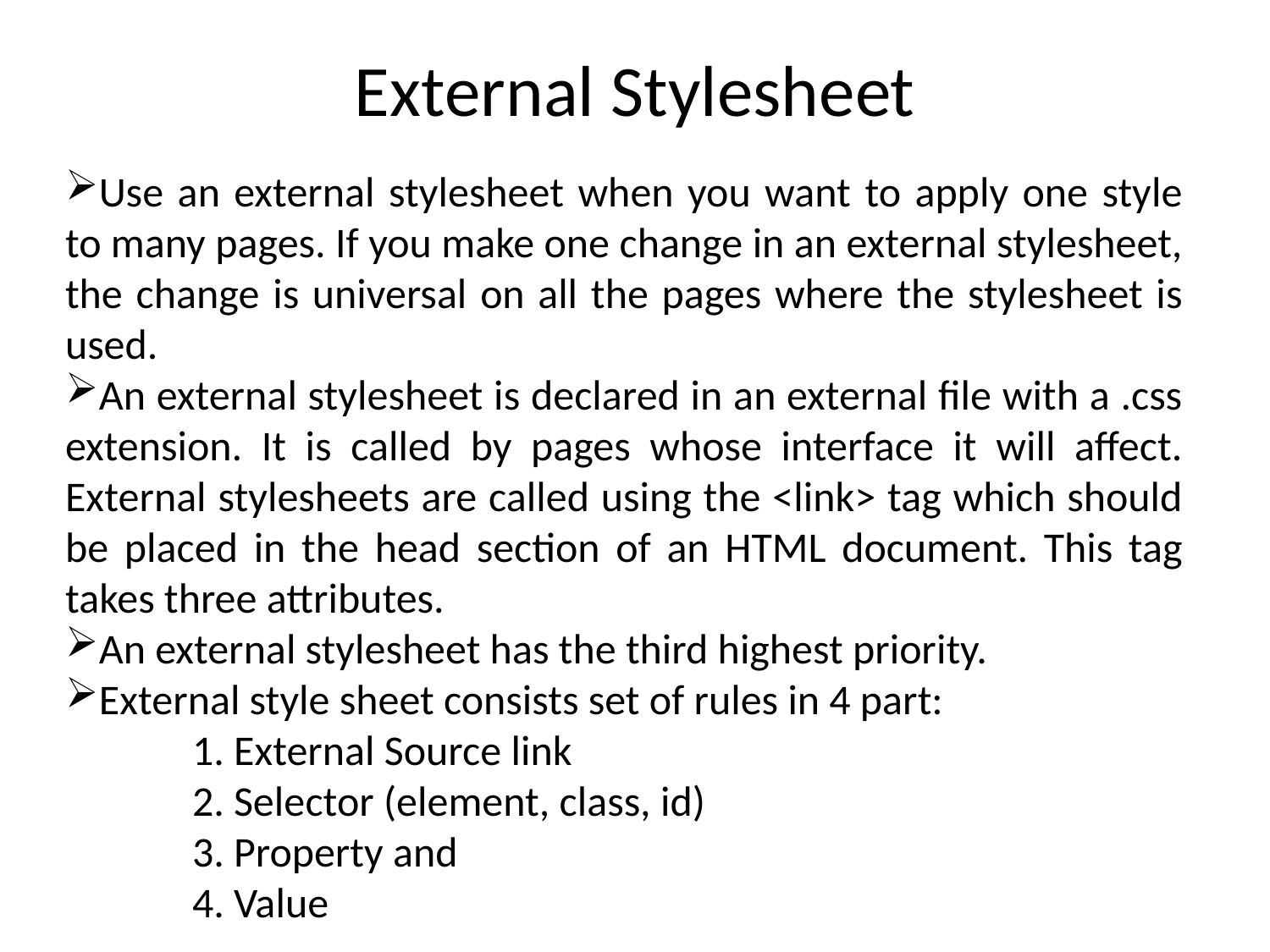

# External Stylesheet
Use an external stylesheet when you want to apply one style to many pages. If you make one change in an external stylesheet, the change is universal on all the pages where the stylesheet is used.
An external stylesheet is declared in an external file with a .css extension. It is called by pages whose interface it will affect. External stylesheets are called using the <link> tag which should be placed in the head section of an HTML document. This tag takes three attributes.
An external stylesheet has the third highest priority.
External style sheet consists set of rules in 4 part:
	1. External Source link
	2. Selector (element, class, id)
	3. Property and
	4. Value